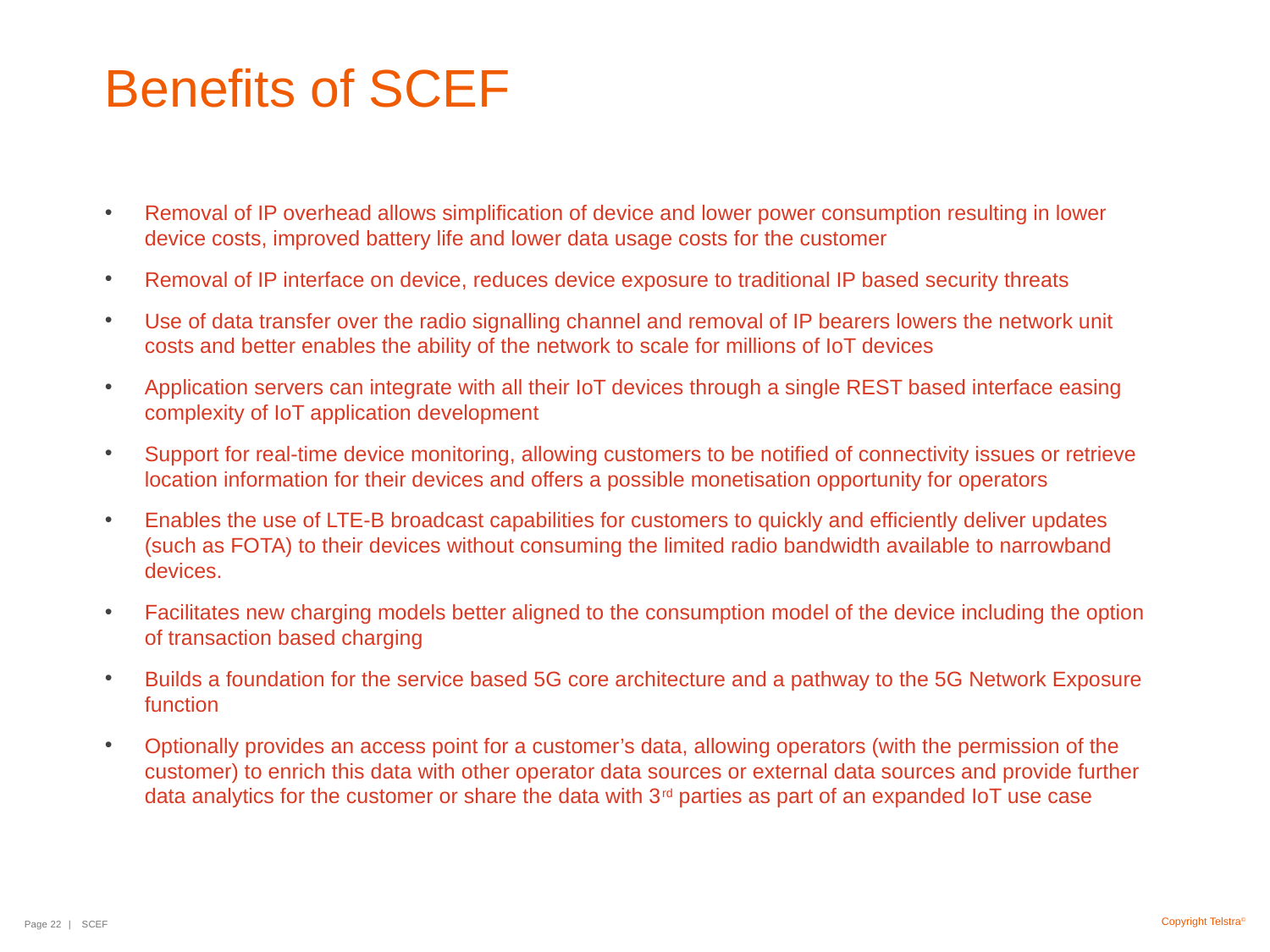

# Benefits of SCEF
Removal of IP overhead allows simplification of device and lower power consumption resulting in lower device costs, improved battery life and lower data usage costs for the customer
Removal of IP interface on device, reduces device exposure to traditional IP based security threats
Use of data transfer over the radio signalling channel and removal of IP bearers lowers the network unit costs and better enables the ability of the network to scale for millions of IoT devices
Application servers can integrate with all their IoT devices through a single REST based interface easing complexity of IoT application development
Support for real-time device monitoring, allowing customers to be notified of connectivity issues or retrieve location information for their devices and offers a possible monetisation opportunity for operators
Enables the use of LTE-B broadcast capabilities for customers to quickly and efficiently deliver updates (such as FOTA) to their devices without consuming the limited radio bandwidth available to narrowband devices.
Facilitates new charging models better aligned to the consumption model of the device including the option of transaction based charging
Builds a foundation for the service based 5G core architecture and a pathway to the 5G Network Exposure function
Optionally provides an access point for a customer’s data, allowing operators (with the permission of the customer) to enrich this data with other operator data sources or external data sources and provide further data analytics for the customer or share the data with 3rd parties as part of an expanded IoT use case
Page 22
|    SCEF